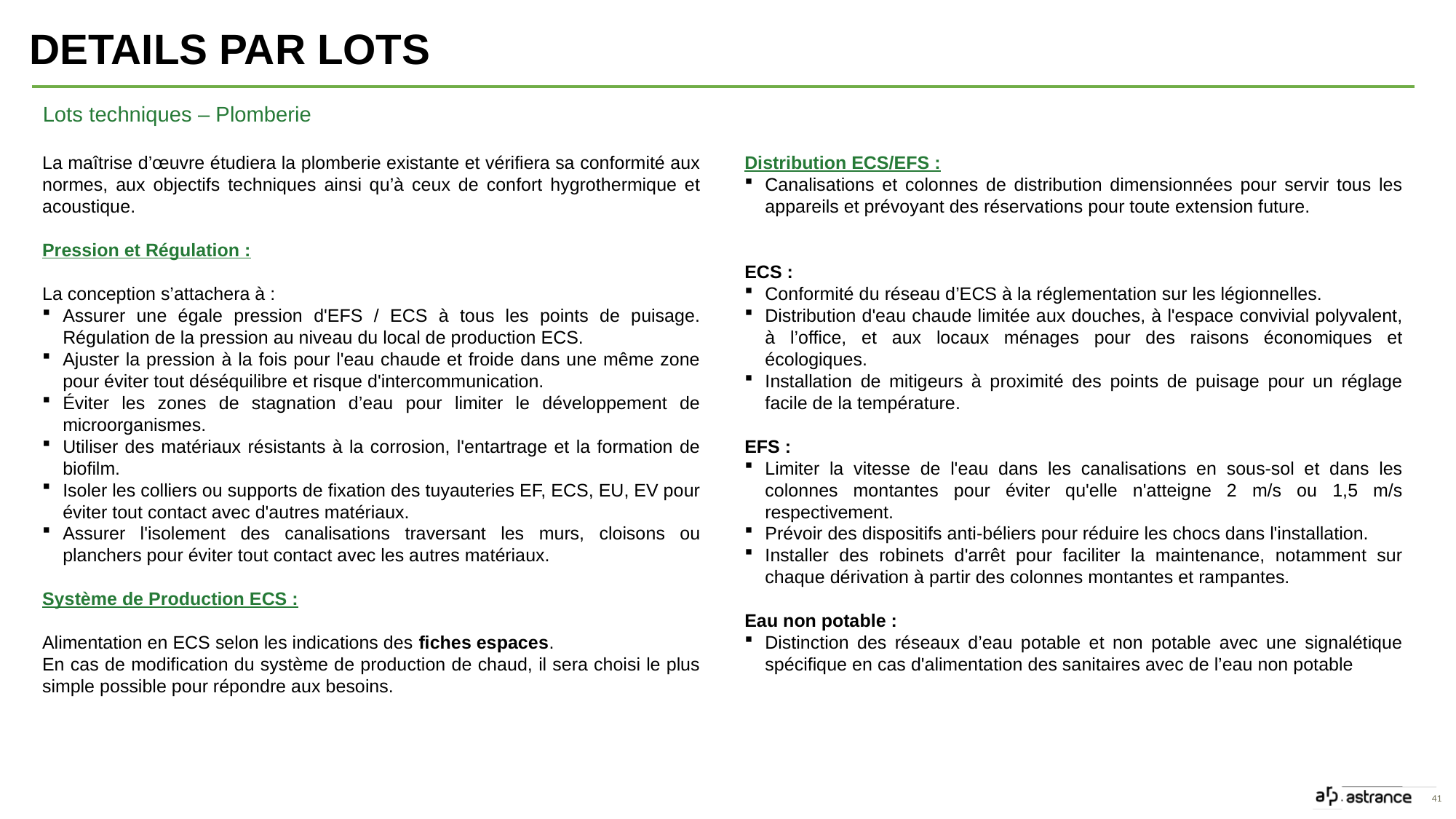

Details par lots
Lots techniques – Plomberie
La maîtrise d’œuvre étudiera la plomberie existante et vérifiera sa conformité aux normes, aux objectifs techniques ainsi qu’à ceux de confort hygrothermique et acoustique.

Pression et Régulation :

La conception s’attachera à :
Assurer une égale pression d'EFS / ECS à tous les points de puisage. Régulation de la pression au niveau du local de production ECS.
Ajuster la pression à la fois pour l'eau chaude et froide dans une même zone pour éviter tout déséquilibre et risque d'intercommunication.
Éviter les zones de stagnation d’eau pour limiter le développement de microorganismes.
Utiliser des matériaux résistants à la corrosion, l'entartrage et la formation de biofilm.
Isoler les colliers ou supports de fixation des tuyauteries EF, ECS, EU, EV pour éviter tout contact avec d'autres matériaux.
Assurer l'isolement des canalisations traversant les murs, cloisons ou planchers pour éviter tout contact avec les autres matériaux.

Système de Production ECS :

Alimentation en ECS selon les indications des fiches espaces.
En cas de modification du système de production de chaud, il sera choisi le plus simple possible pour répondre aux besoins.

Distribution ECS/EFS :
Canalisations et colonnes de distribution dimensionnées pour servir tous les appareils et prévoyant des réservations pour toute extension future.

ECS :
Conformité du réseau d’ECS à la réglementation sur les légionnelles.
Distribution d'eau chaude limitée aux douches, à l'espace convivial polyvalent, à l’office, et aux locaux ménages pour des raisons économiques et écologiques.
Installation de mitigeurs à proximité des points de puisage pour un réglage facile de la température.

EFS :
Limiter la vitesse de l'eau dans les canalisations en sous-sol et dans les colonnes montantes pour éviter qu'elle n'atteigne 2 m/s ou 1,5 m/s respectivement.
Prévoir des dispositifs anti-béliers pour réduire les chocs dans l'installation.
Installer des robinets d'arrêt pour faciliter la maintenance, notamment sur chaque dérivation à partir des colonnes montantes et rampantes.

Eau non potable :
Distinction des réseaux d’eau potable et non potable avec une signalétique spécifique en cas d'alimentation des sanitaires avec de l’eau non potable
41